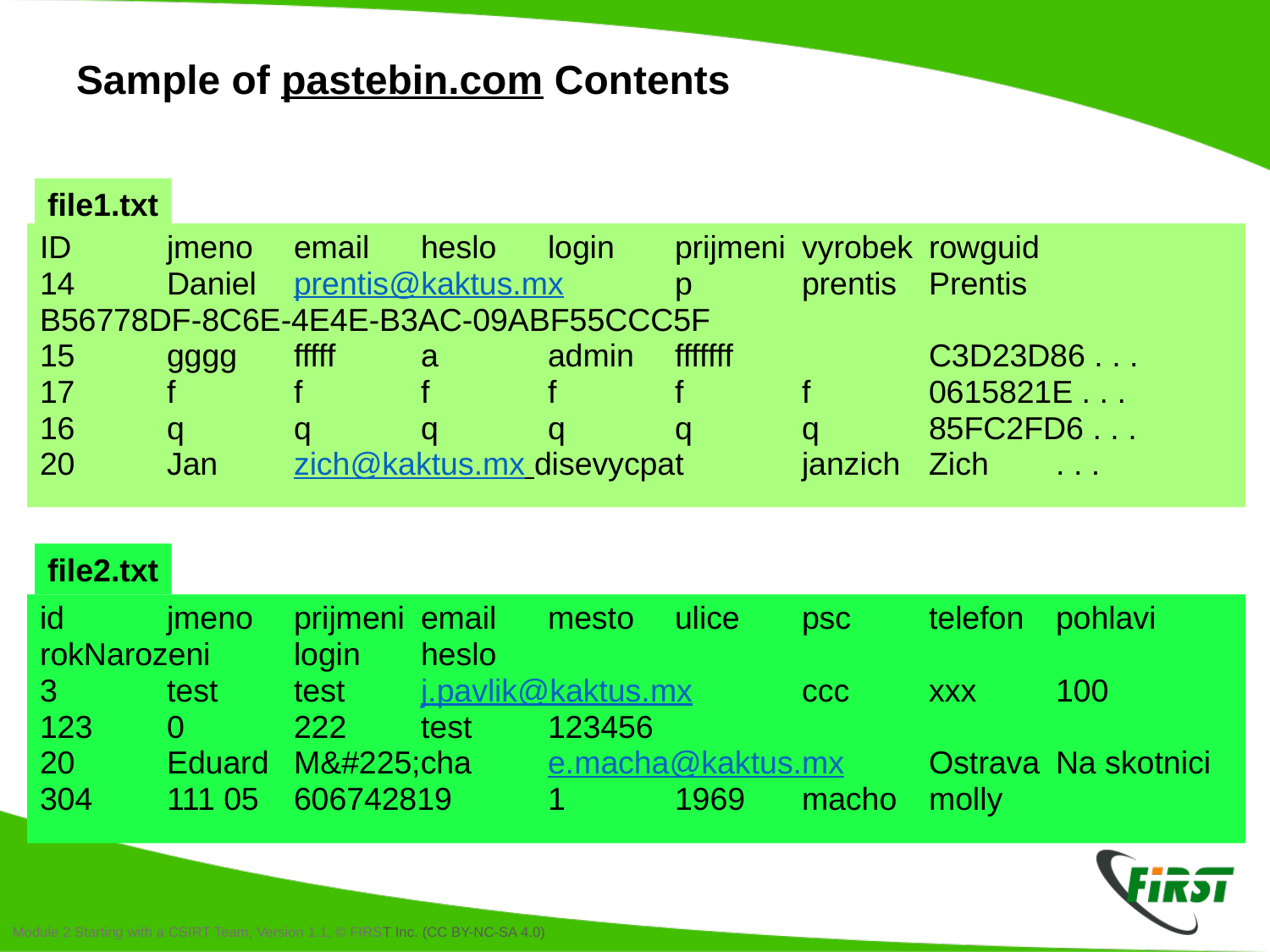

# Sample of pastebin.com Contents
file1.txt
ID	jmeno	email	heslo	login	prijmeni	vyrobek	rowguid
14	Daniel	prentis@kaktus.mx	p	prentis	Prentis		B56778DF-8C6E-4E4E-B3AC-09ABF55CCC5F
15	gggg	fffff	a	admin	fffffff		C3D23D86 . . .
17	f	f	f	f	f	f	0615821E . . .
16	q	q	q	q	q	q	85FC2FD6 . . .
20	Jan	zich@kaktus.mx disevycpat	janzich	Zich 	. . .
file2.txt
id	jmeno	prijmeni	email	mesto	ulice	psc	telefon	pohlavi	rokNarozeni	login	heslo
3	test	test	j.pavlik@kaktus.mx	ccc	xxx	100	123	0	222	test	123456
20	Eduard	M&#225;cha	e.macha@kaktus.mx	Ostrava	Na skotnici 304	111 05	606742819	1	1969	macho	molly